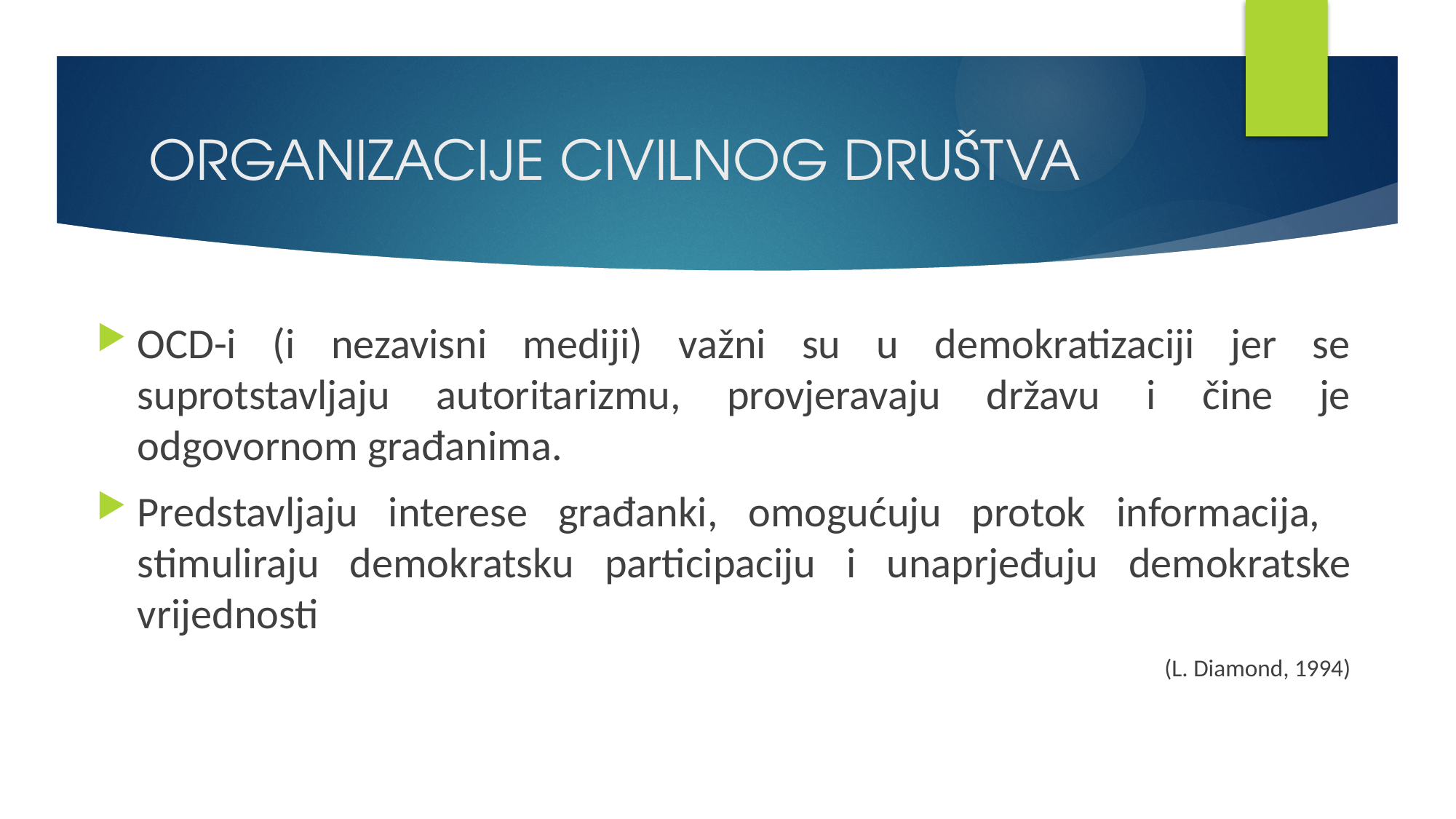

# ORGANIZACIJE CIVILNOG DRUŠTVA
OCD-i (i nezavisni mediji) važni su u demokratizaciji jer se suprotstavljaju autoritarizmu, provjeravaju državu i čine je odgovornom građanima.
Predstavljaju interese građanki, omogućuju protok informacija,  stimuliraju demokratsku participaciju i unaprjeđuju demokratske vrijednosti
(L. Diamond, 1994)